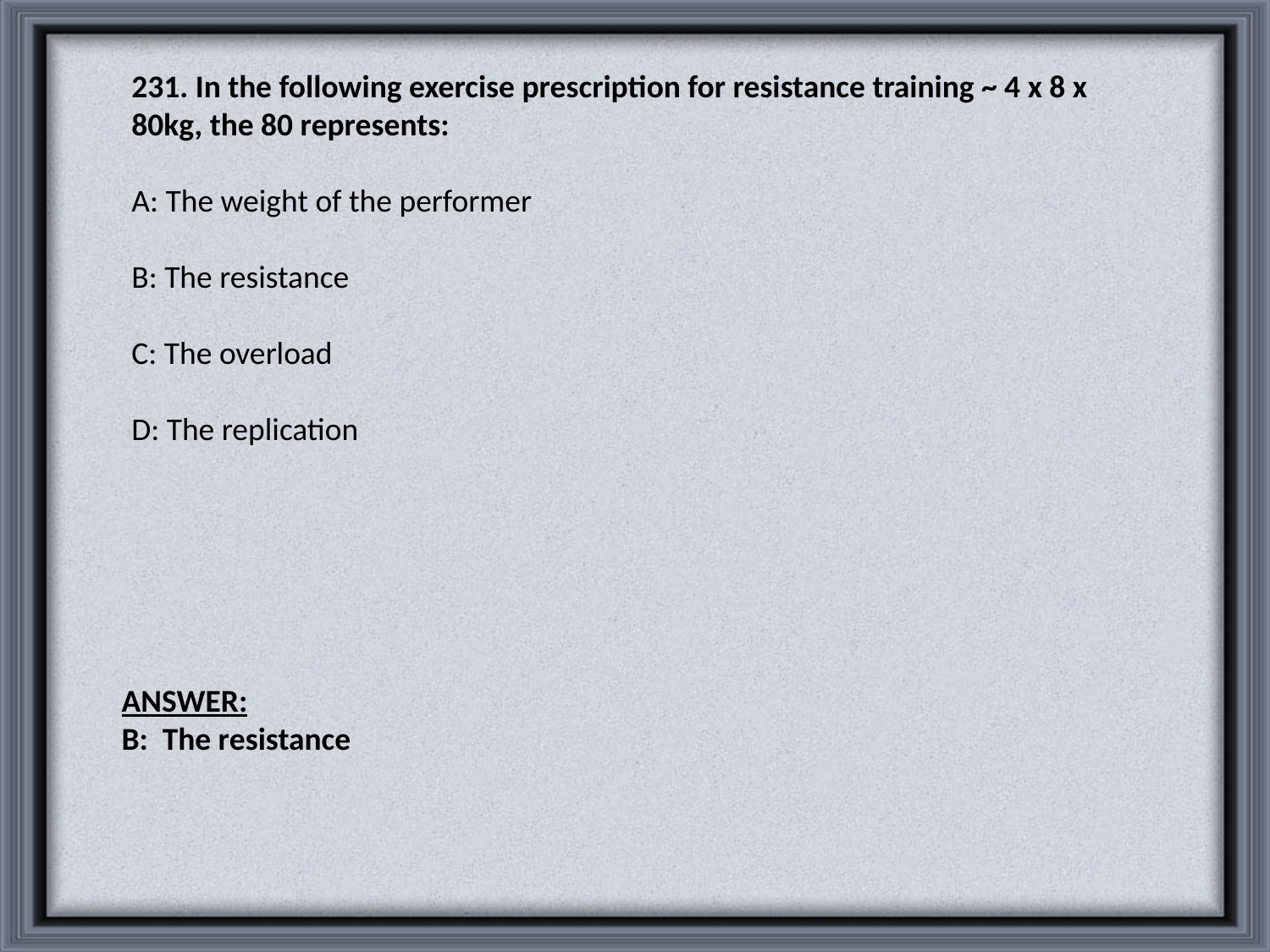

231. In the following exercise prescription for resistance training ~ 4 x 8 x 80kg, the 80 represents:

A: The weight of the performer

B: The resistance

C: The overload

D: The replication

ANSWER:
B:  The resistance